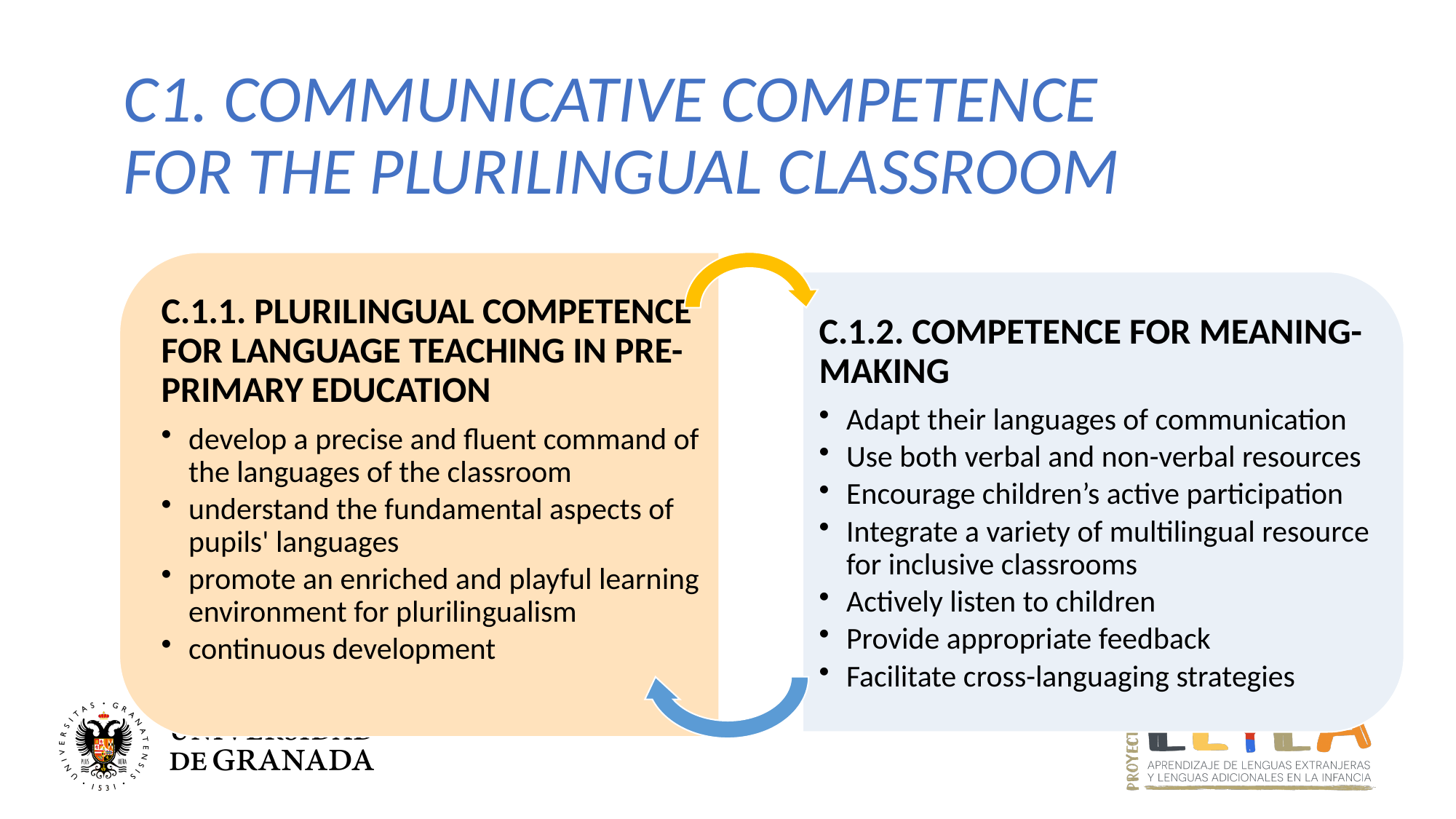

C1. COMMUNICATIVE COMPETENCE FOR THE PLURILINGUAL CLASSROOM
C.1.1. PLURILINGUAL COMPETENCE FOR LANGUAGE TEACHING IN PRE-PRIMARY EDUCATION
develop a precise and fluent command of the languages of the classroom
understand the fundamental aspects of pupils' languages
promote an enriched and playful learning environment for plurilingualism
continuous development
C.1.2. COMPETENCE FOR MEANING-MAKING
Adapt their languages of communication
Use both verbal and non-verbal resources
Encourage children’s active participation
Integrate a variety of multilingual resource for inclusive classrooms
Actively listen to children
Provide appropriate feedback
Facilitate cross-languaging strategies